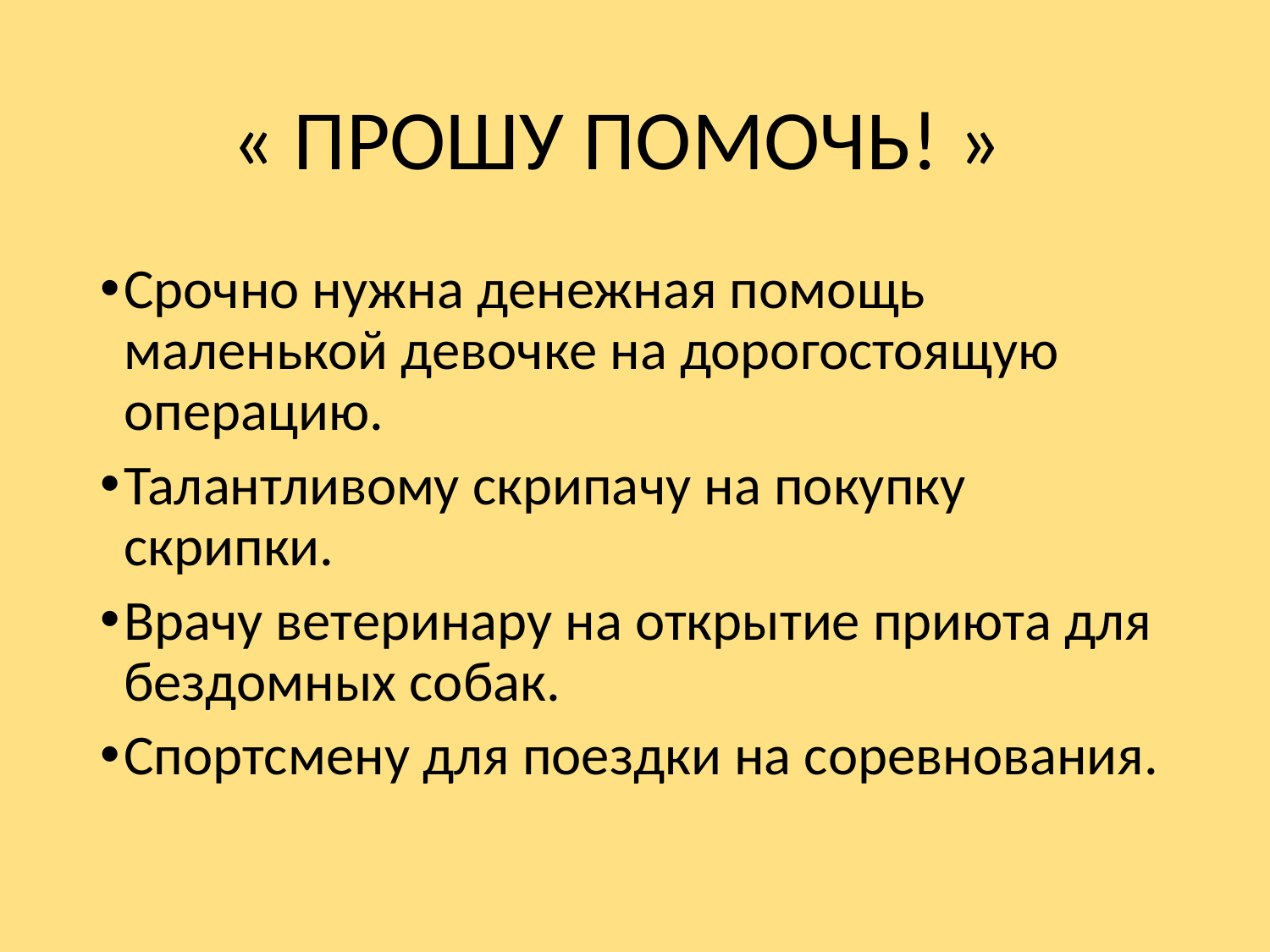

# « ПРОШУ ПОМОЧЬ! »
Срочно нужна денежная помощь маленькой девочке на дорогостоящую операцию.
Талантливому скрипачу на покупку скрипки.
Врачу ветеринару на открытие приюта для бездомных собак.
Спортсмену для поездки на соревнования.